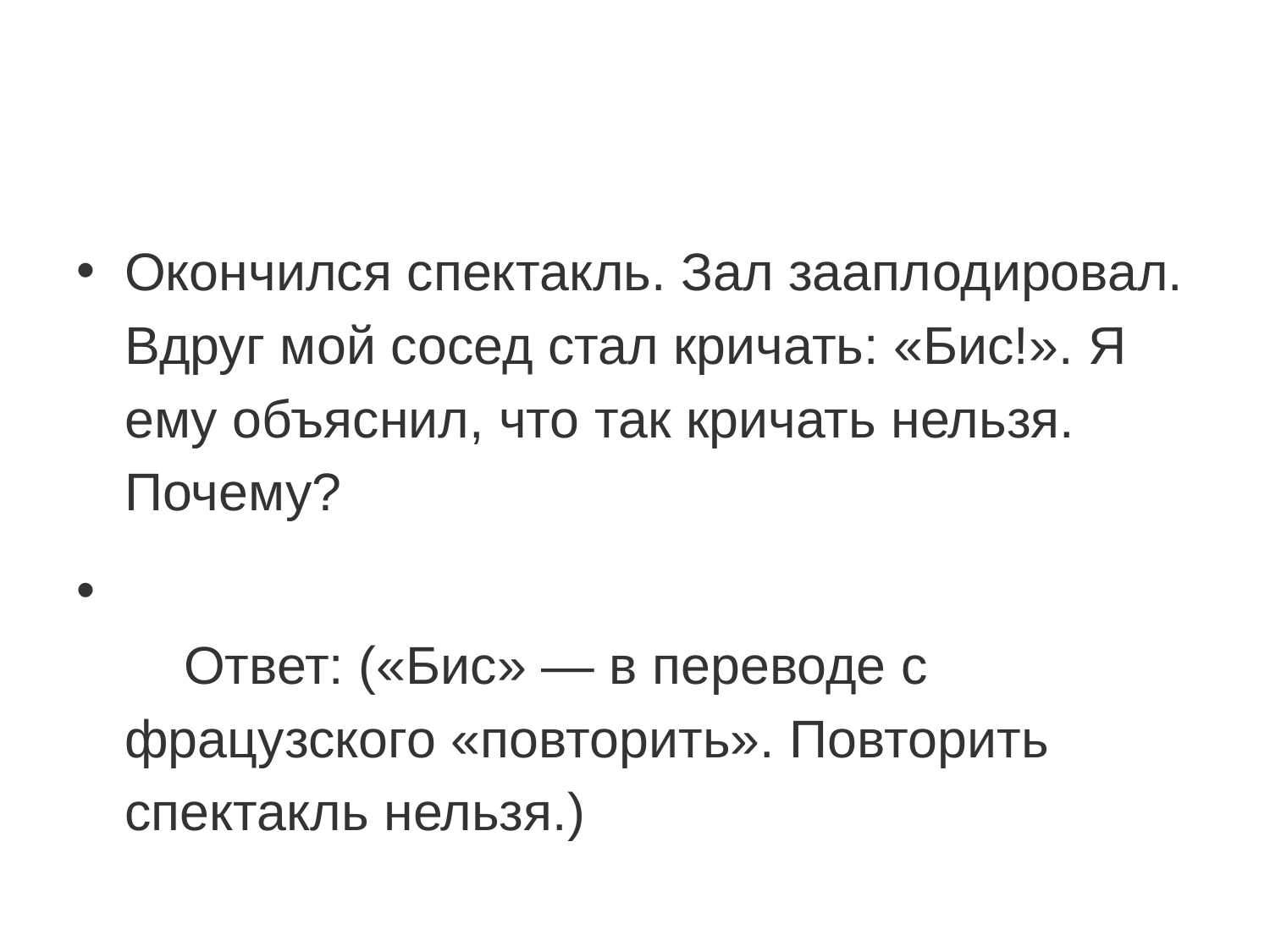

#
Окончился спектакль. Зал зааплодировал. Вдруг мой сосед стал кричать: «Бис!». Я ему объяснил, что так кричать нельзя. Почему?
                                                                            Ответ: («Бис» — в переводе с фрацузского «повторить». Повторить спектакль нельзя.)